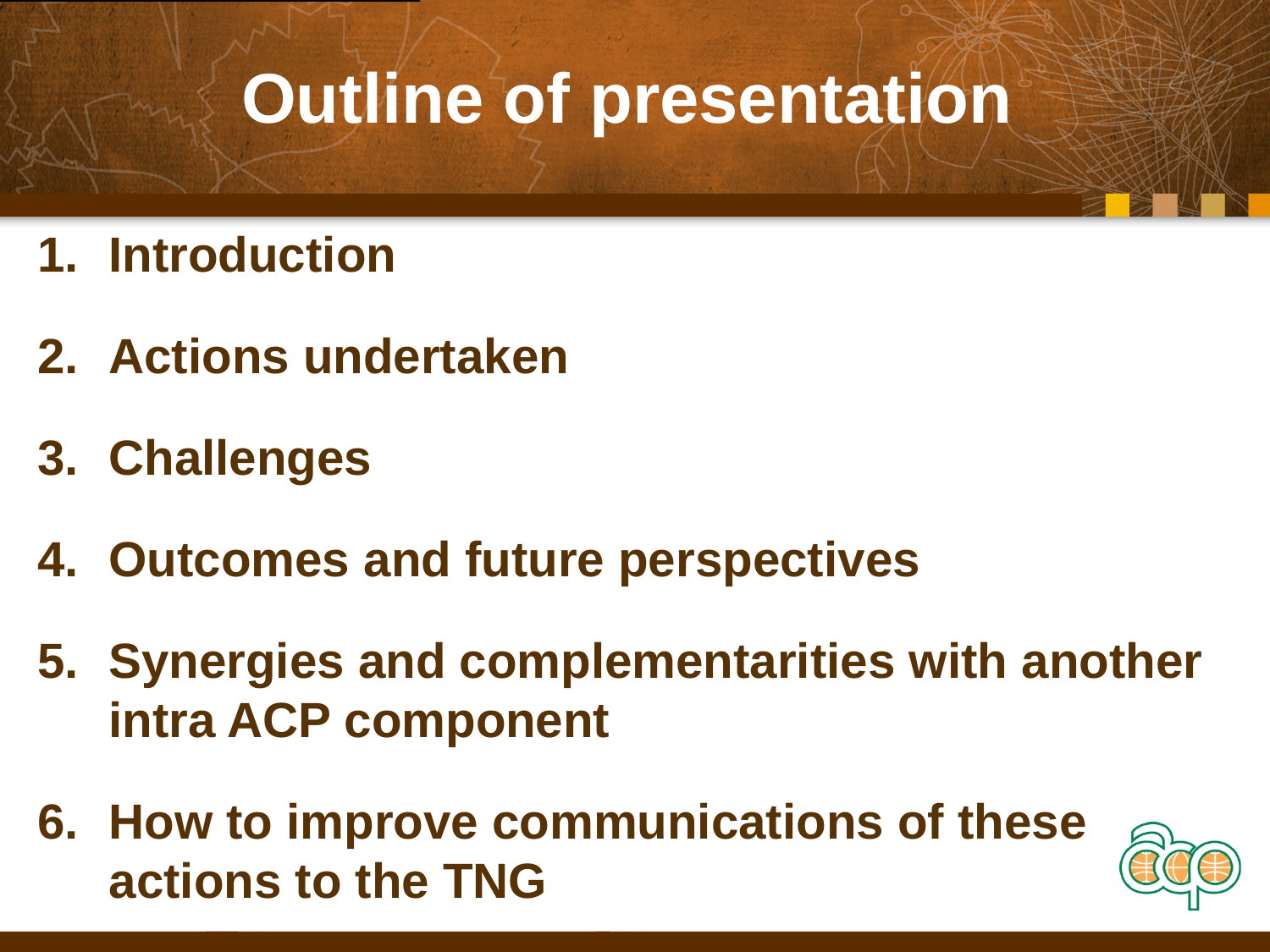

Outline of presentation
Introduction
Actions undertaken
Challenges
Outcomes and future perspectives
Synergies and complementarities with another intra ACP component
How to improve communications of these actions to the TNG